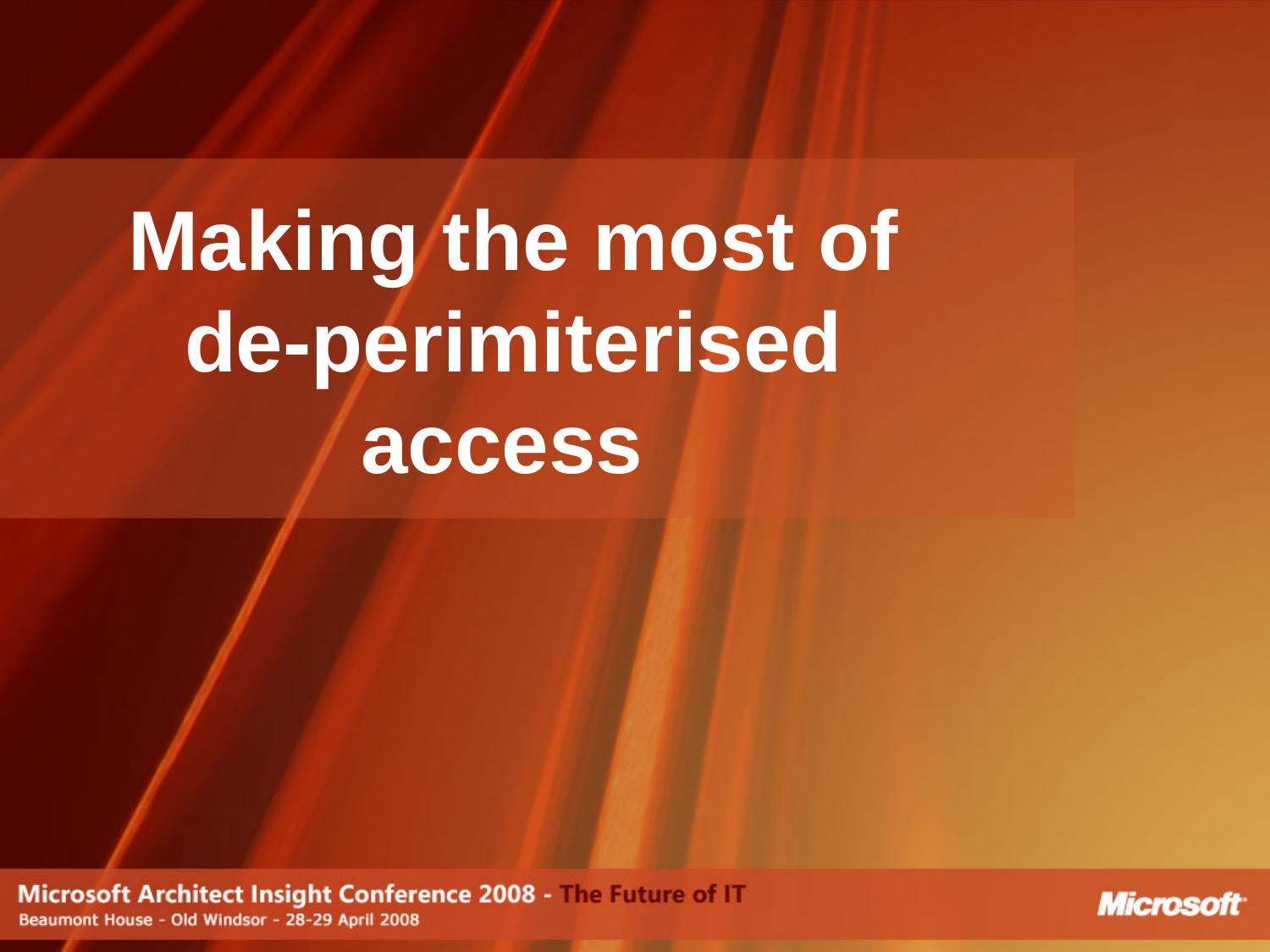

# Making the most of de-perimiterised access